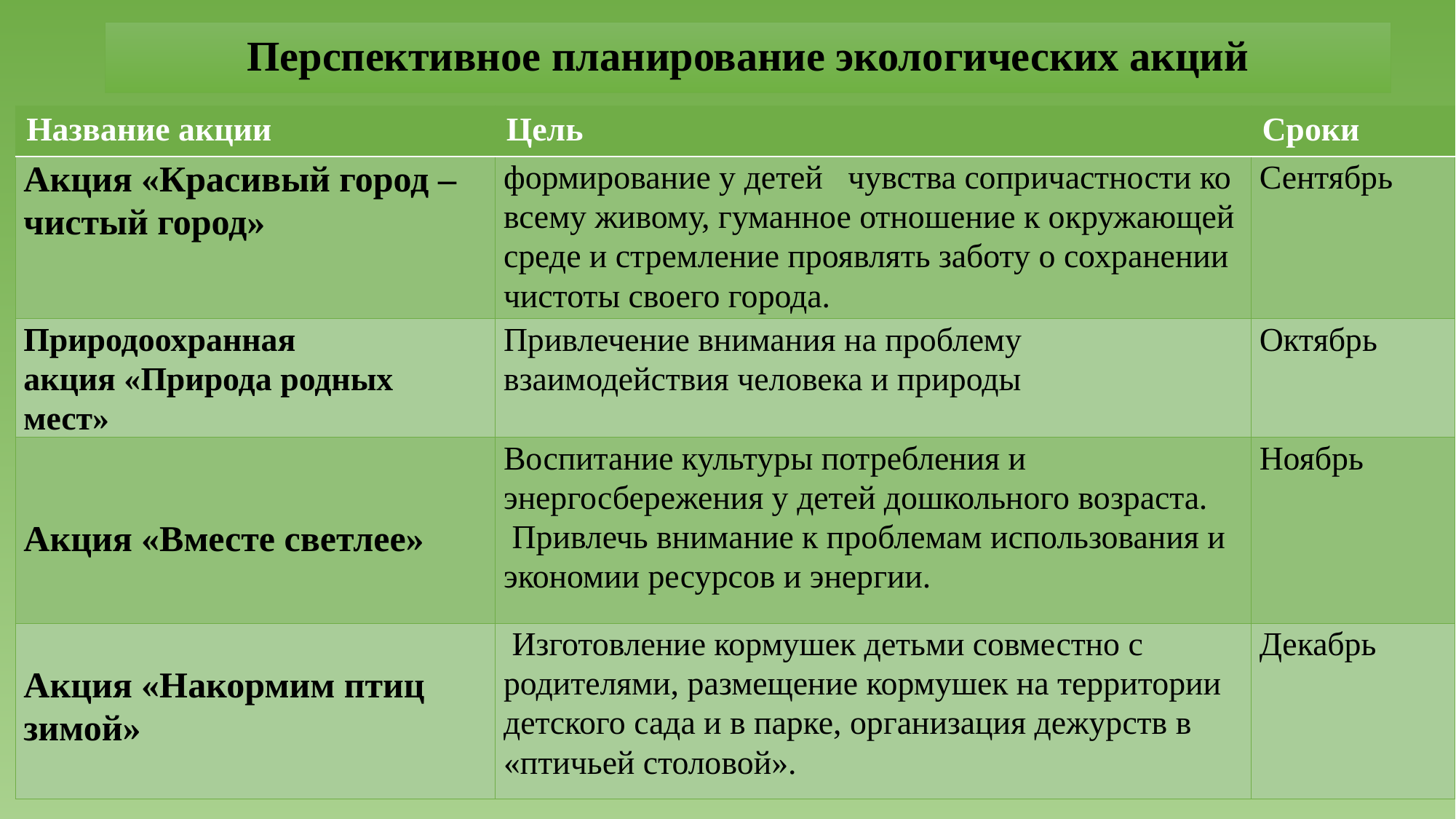

Перспективное планирование экологических акций
| Название акции | Цель | Сроки |
| --- | --- | --- |
| Акция «Красивый город – чистый город» | формирование у детей   чувства сопричастности ко всему живому, гуманное отношение к окружающей среде и стремление проявлять заботу о сохранении чистоты своего города. | Сентябрь |
| Природоохранная акция «Природа родных мест» | Привлечение внимания на проблему взаимодействия человека и природы | Октябрь |
| Акция «Вместе светлее» | Воспитание культуры потребления и энергосбережения у детей дошкольного возраста.  Привлечь внимание к проблемам использования и экономии ресурсов и энергии. | Ноябрь |
| Акция «Накормим птиц зимой» | Изготовление кормушек детьми совместно с родителями, размещение кормушек на территории детского сада и в парке, организация дежурств в «птичьей столовой». | Декабрь |